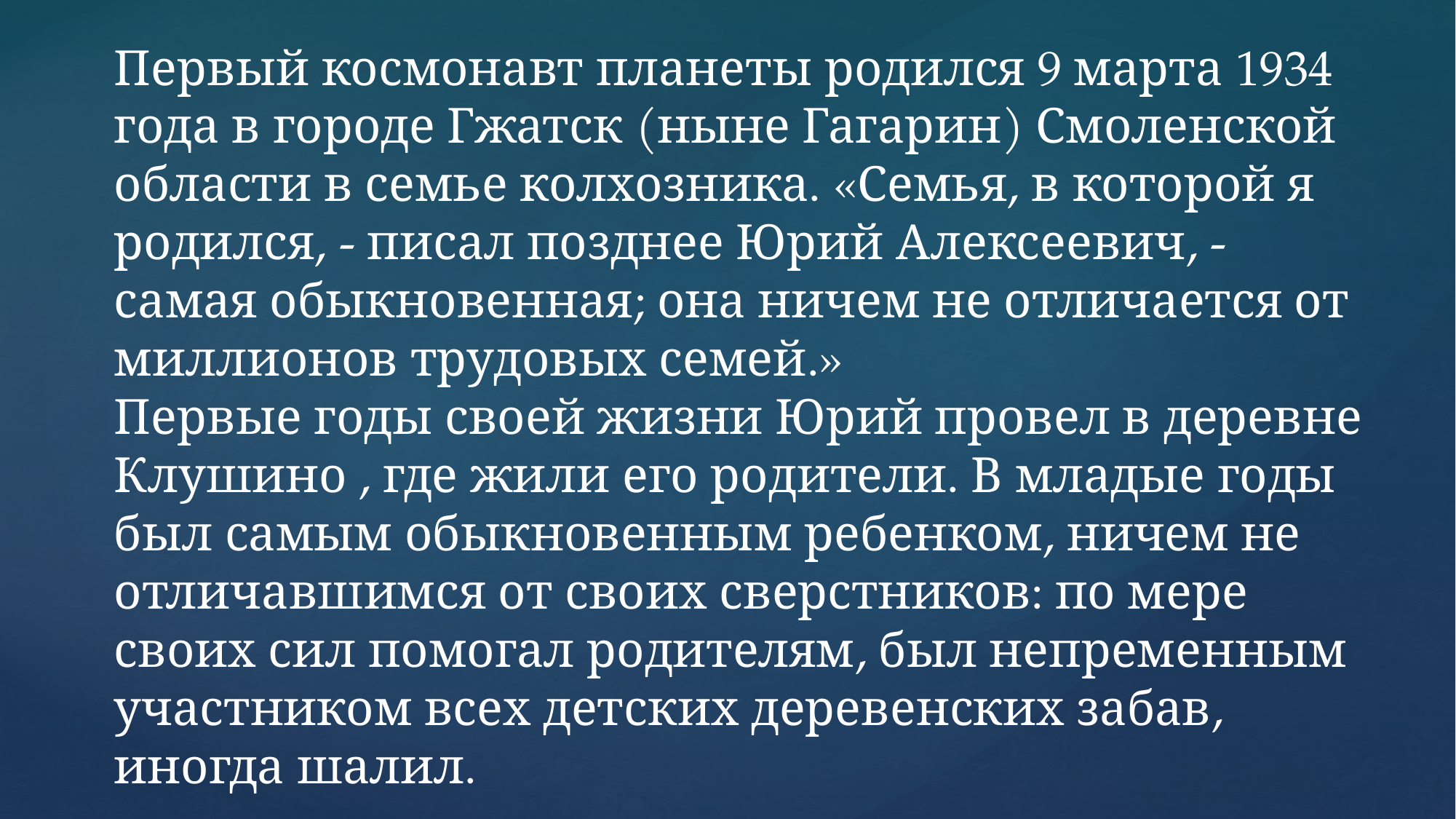

Первый космонавт планеты родился 9 марта 1934 года в городе Гжатск (ныне Гагарин) Смоленской области в семье колхозника. «Семья, в которой я родился, - писал позднее Юрий Алексеевич, - самая обыкновенная; она ничем не отличается от миллионов трудовых семей.»
Первые годы своей жизни Юрий провел в деревне Клушино , где жили его родители. В младые годы был самым обыкновенным ребенком, ничем не отличавшимся от своих сверстников: по мере своих сил помогал родителям, был непременным участником всех детских деревенских забав, иногда шалил.